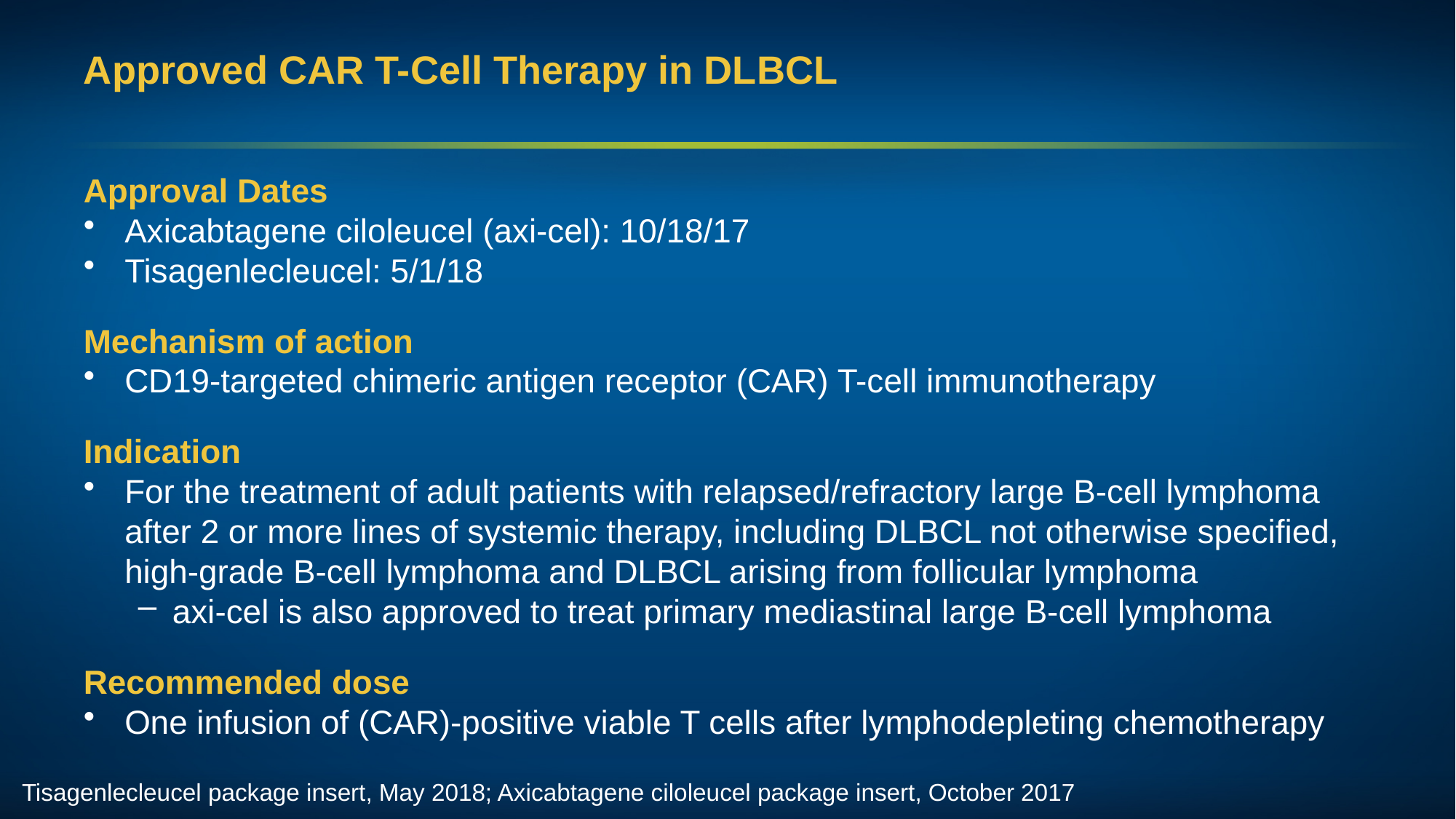

# Approved CAR T-Cell Therapy in DLBCL
Approval Dates
Axicabtagene ciloleucel (axi-cel): 10/18/17
Tisagenlecleucel: 5/1/18
Mechanism of action
CD19-targeted chimeric antigen receptor (CAR) T-cell immunotherapy
Indication
For the treatment of adult patients with relapsed/refractory large B-cell lymphoma after 2 or more lines of systemic therapy, including DLBCL not otherwise specified, high-grade B-cell lymphoma and DLBCL arising from follicular lymphoma
axi-cel is also approved to treat primary mediastinal large B-cell lymphoma
Recommended dose
One infusion of (CAR)-positive viable T cells after lymphodepleting chemotherapy
Tisagenlecleucel package insert, May 2018; Axicabtagene ciloleucel package insert, October 2017